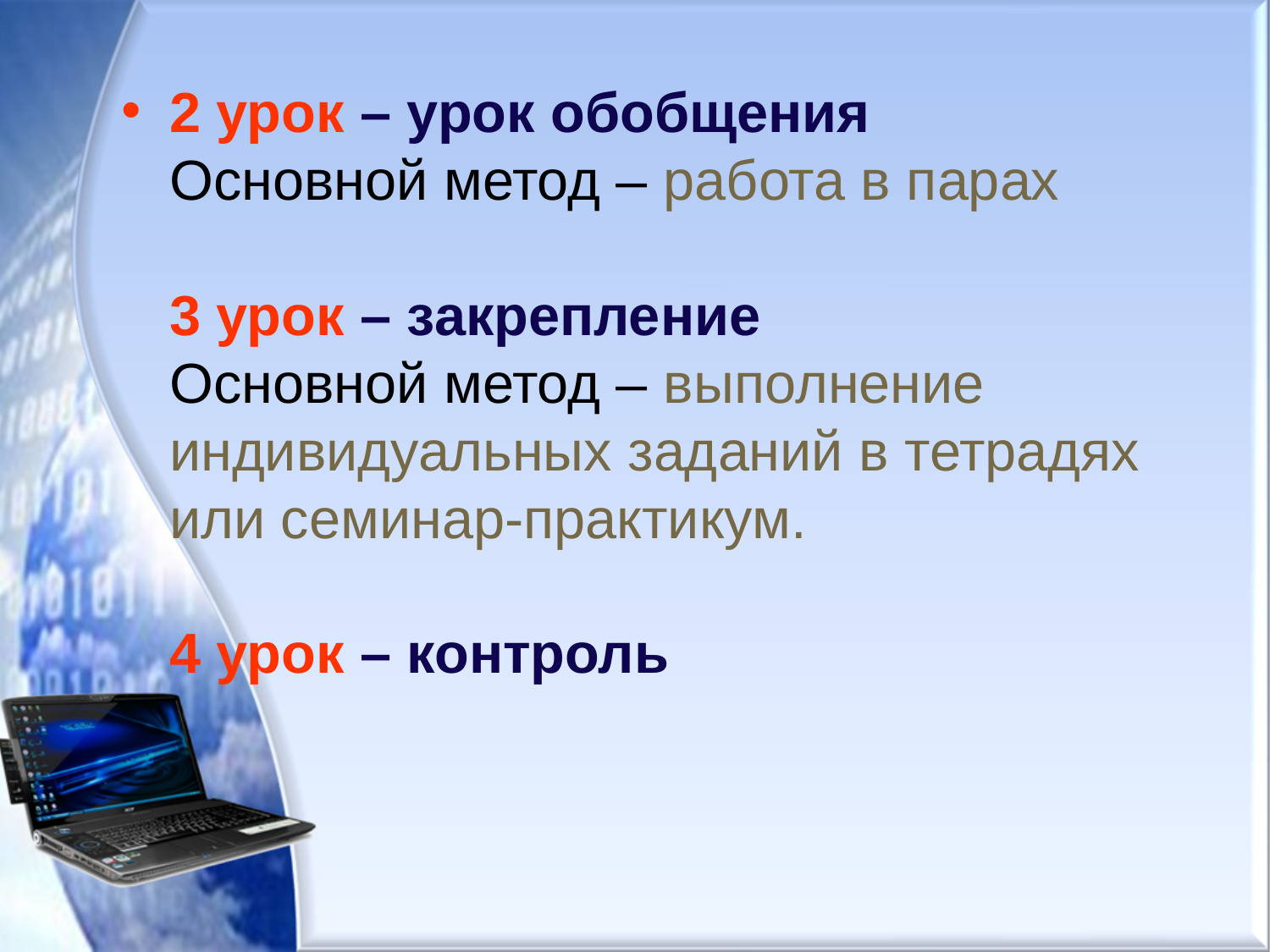

#
2 урок – урок обобщения
Основной метод – работа в парах
3 урок – закрепление
Основной метод – выполнение индивидуальных заданий в тетрадях или семинар-практикум.
4 урок – контроль